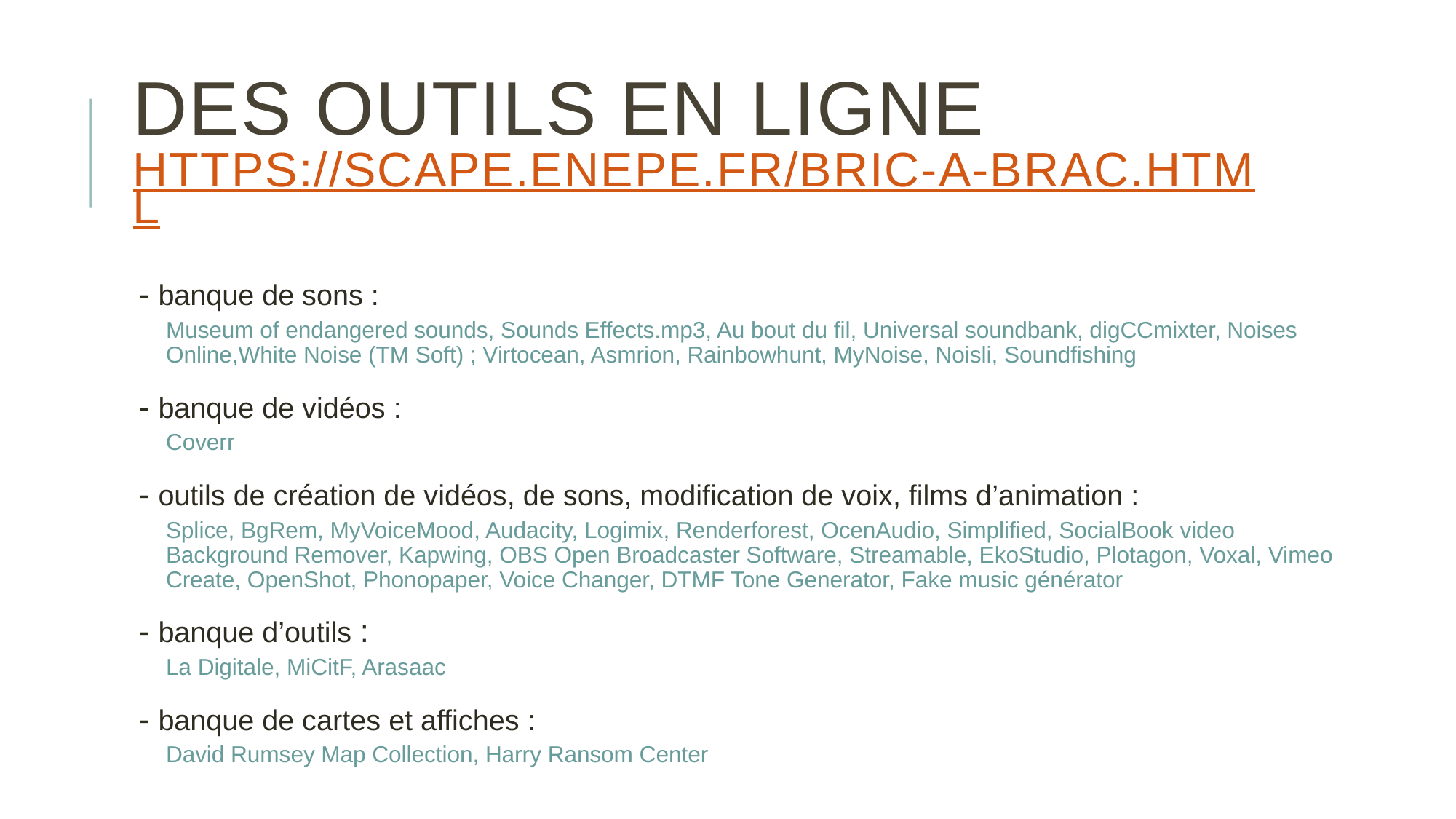

# Des outils en ligne https://scape.enepe.fr/bric-a-brac.html
- banque de sons :
Museum of endangered sounds, Sounds Effects.mp3, Au bout du fil, Universal soundbank, digCCmixter, Noises Online,White Noise (TM Soft) ; Virtocean, Asmrion, Rainbowhunt, MyNoise, Noisli, Soundfishing
- banque de vidéos :
Coverr
- outils de création de vidéos, de sons, modification de voix, films d’animation :
Splice, BgRem, MyVoiceMood, Audacity, Logimix, Renderforest, OcenAudio, Simplified, SocialBook video Background Remover, Kapwing, OBS Open Broadcaster Software, Streamable, EkoStudio, Plotagon, Voxal, Vimeo Create, OpenShot, Phonopaper, Voice Changer, DTMF Tone Generator, Fake music générator
- banque d’outils :
La Digitale, MiCitF, Arasaac
- banque de cartes et affiches :
David Rumsey Map Collection, Harry Ransom Center